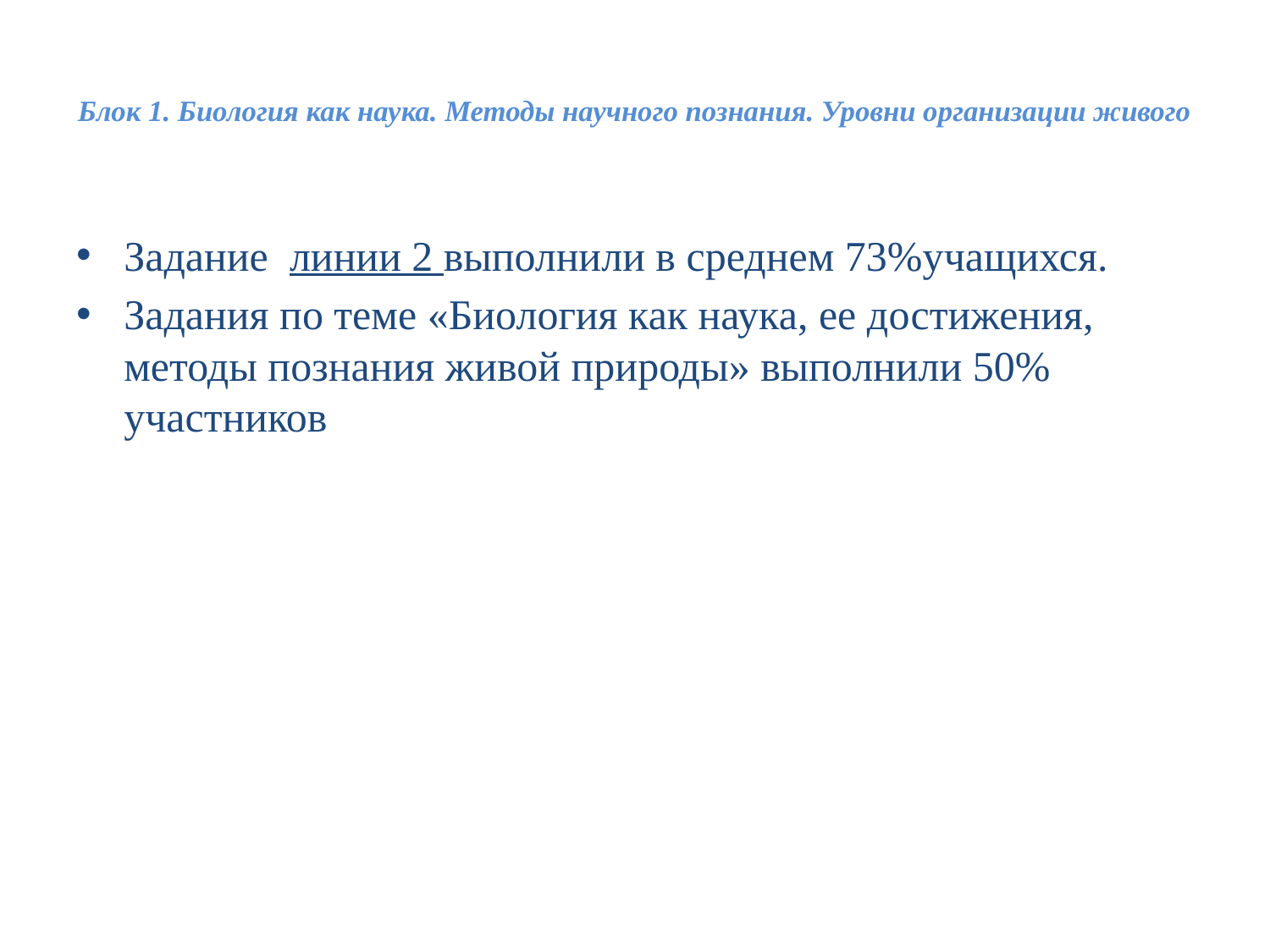

# Блок 1. Биология как наука. Методы научного познания. Уровни организации живого
Задание  линии 2 выполнили в среднем 73%учащихся.
Задания по теме «Биология как наука, ее достижения, методы познания живой природы» выполнили 50% участников